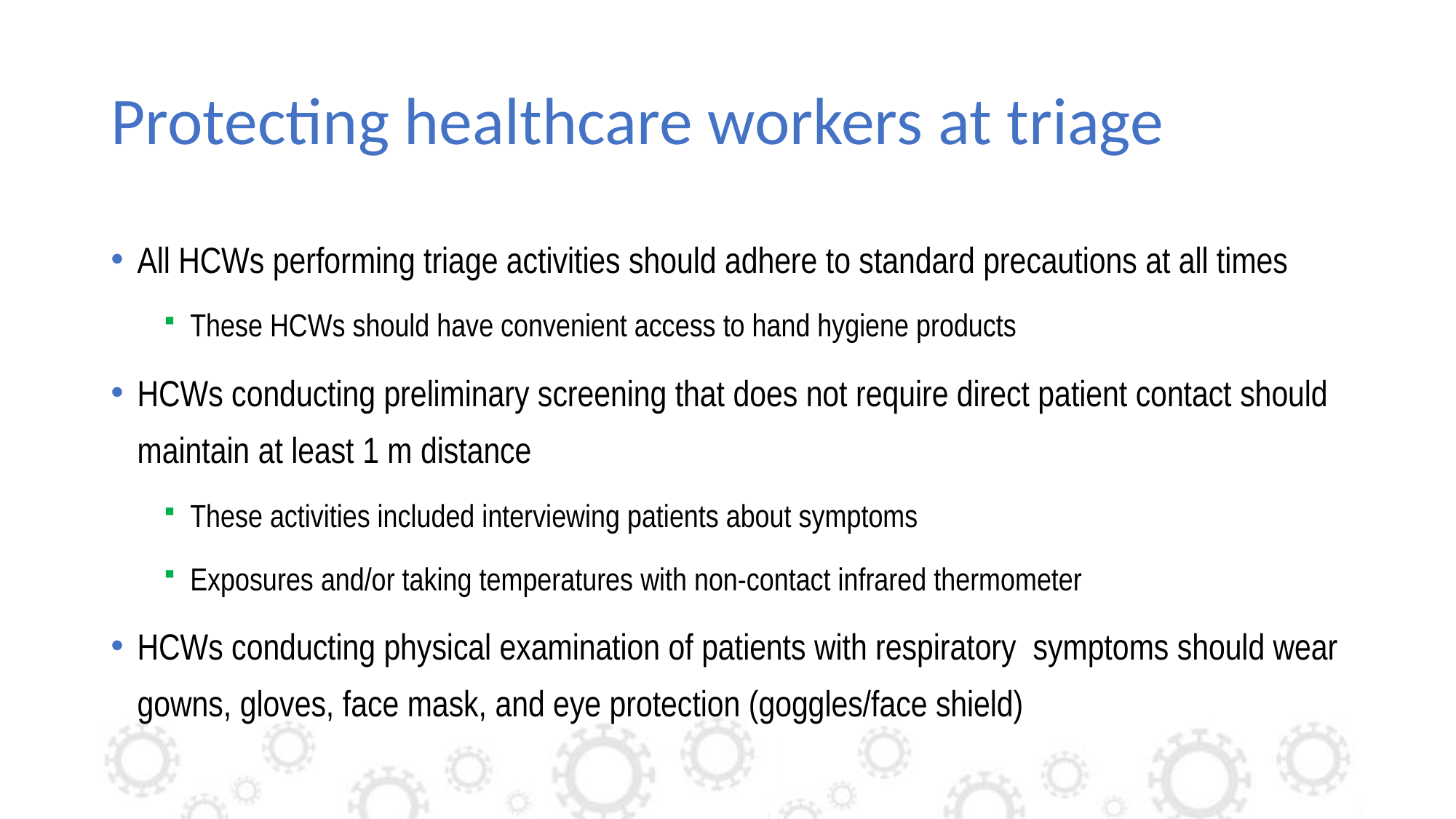

# Protecting healthcare workers at triage
All HCWs performing triage activities should adhere to standard precautions at all times
These HCWs should have convenient access to hand hygiene products
HCWs conducting preliminary screening that does not require direct patient contact should maintain at least 1 m distance
These activities included interviewing patients about symptoms
Exposures and/or taking temperatures with non-contact infrared thermometer
HCWs conducting physical examination of patients with respiratory  symptoms should wear gowns, gloves, face mask, and eye protection (goggles/face shield)